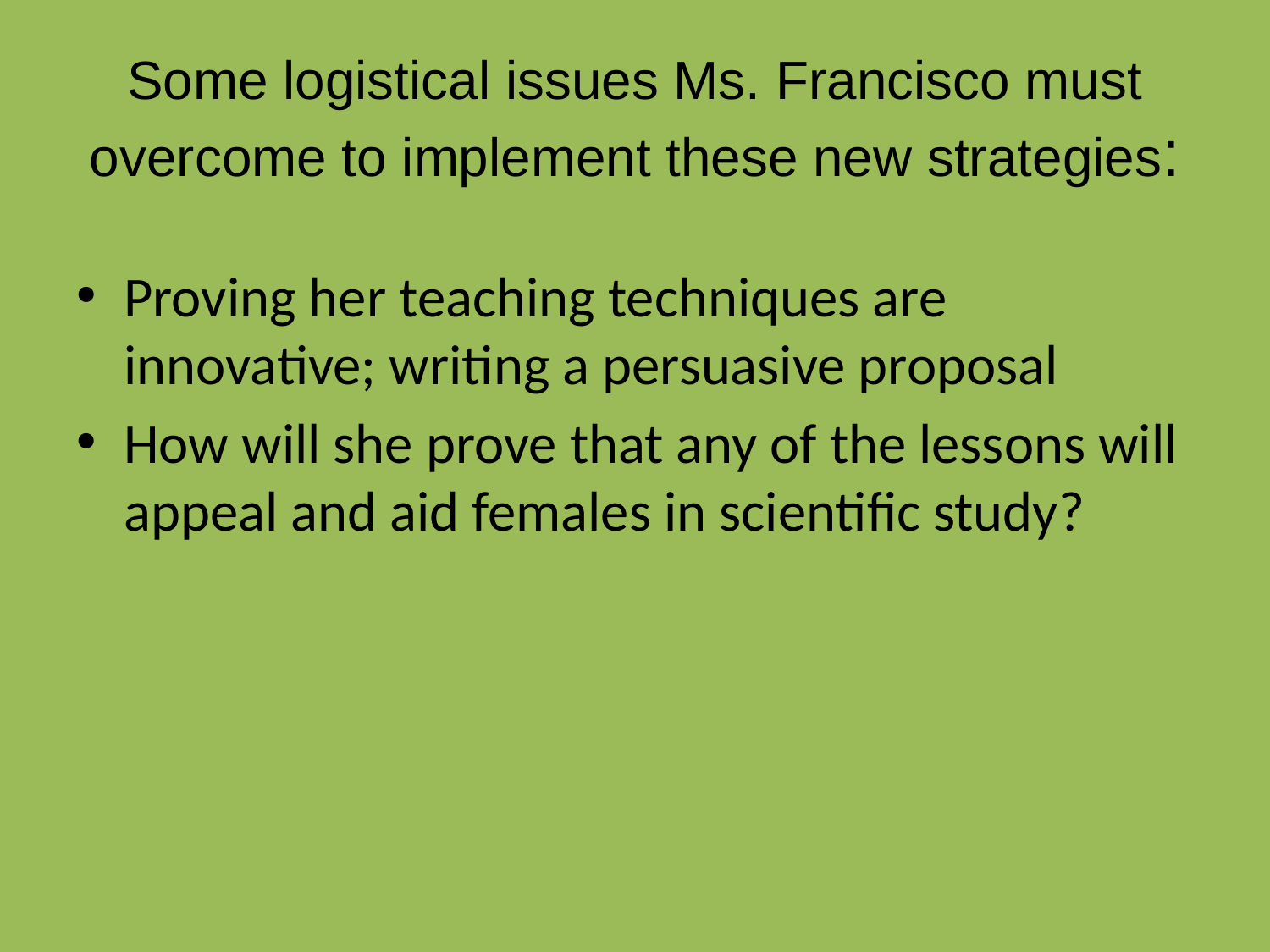

# Some logistical issues Ms. Francisco must overcome to implement these new strategies:
Proving her teaching techniques are innovative; writing a persuasive proposal
How will she prove that any of the lessons will appeal and aid females in scientific study?